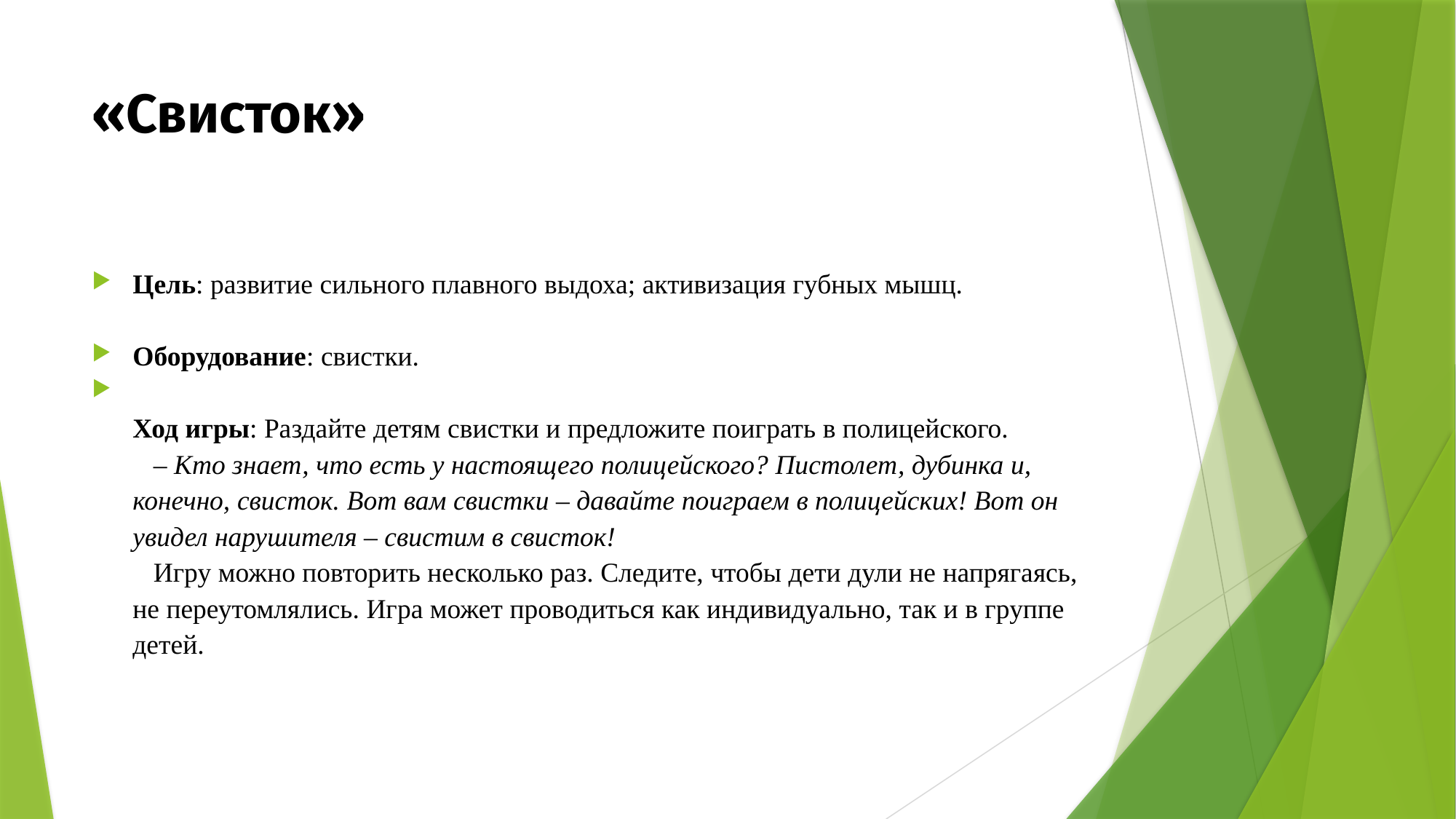

# «Свисток»
Цель: развитие сильного плавного выдоха; активизация губных мышц.

Оборудование: свистки.
Ход игры: Раздайте детям свистки и предложите поиграть в полицейского.
   – Кто знает, что есть у настоящего полицейского? Пистолет, дубинка и, конечно, свисток. Вот вам свистки – давайте поиграем в полицейских! Вот он увидел нарушителя – свистим в свисток!
   Игру можно повторить несколько раз. Следите, чтобы дети дули не напрягаясь, не переутомлялись. Игра может проводиться как индивидуально, так и в группе детей.